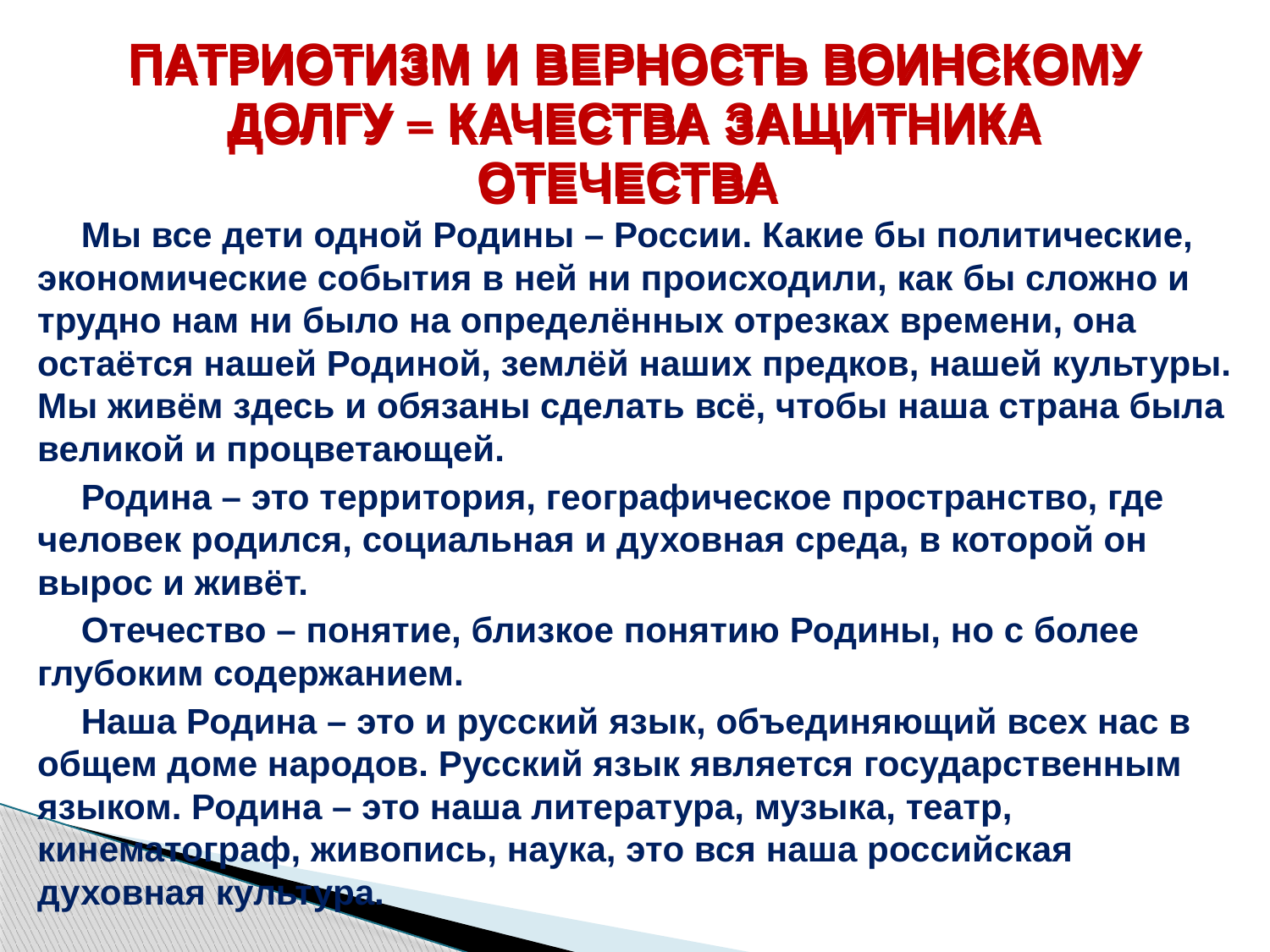

# ПАТРИОТИЗМ И ВЕРНОСТЬ ВОИНСКОМУ ДОЛГУ – КАЧЕСТВА ЗАЩИТНИКА ОТЕЧЕСТВА
ПАТРИОТИЗМ И ВЕРНОСТЬ ВОИНСКОМУ ДОЛГУ – КАЧЕСТВА ЗАЩИТНИКА ОТЕЧЕСТВА
Мы все дети одной Родины – России. Какие бы политические, экономические события в ней ни происходили, как бы сложно и трудно нам ни было на определённых отрезках времени, она остаётся нашей Родиной, землёй наших предков, нашей культуры. Мы живём здесь и обязаны сделать всё, чтобы наша страна была великой и процветающей.
Родина – это территория, географическое пространство, где человек родился, социальная и духовная среда, в которой он вырос и живёт.
Отечество – понятие, близкое понятию Родины, но с более глубоким содержанием.
Наша Родина – это и русский язык, объединяющий всех нас в общем доме народов. Русский язык является государственным языком. Родина – это наша литература, музыка, театр, кинематограф, живопись, наука, это вся наша российская духовная культура.